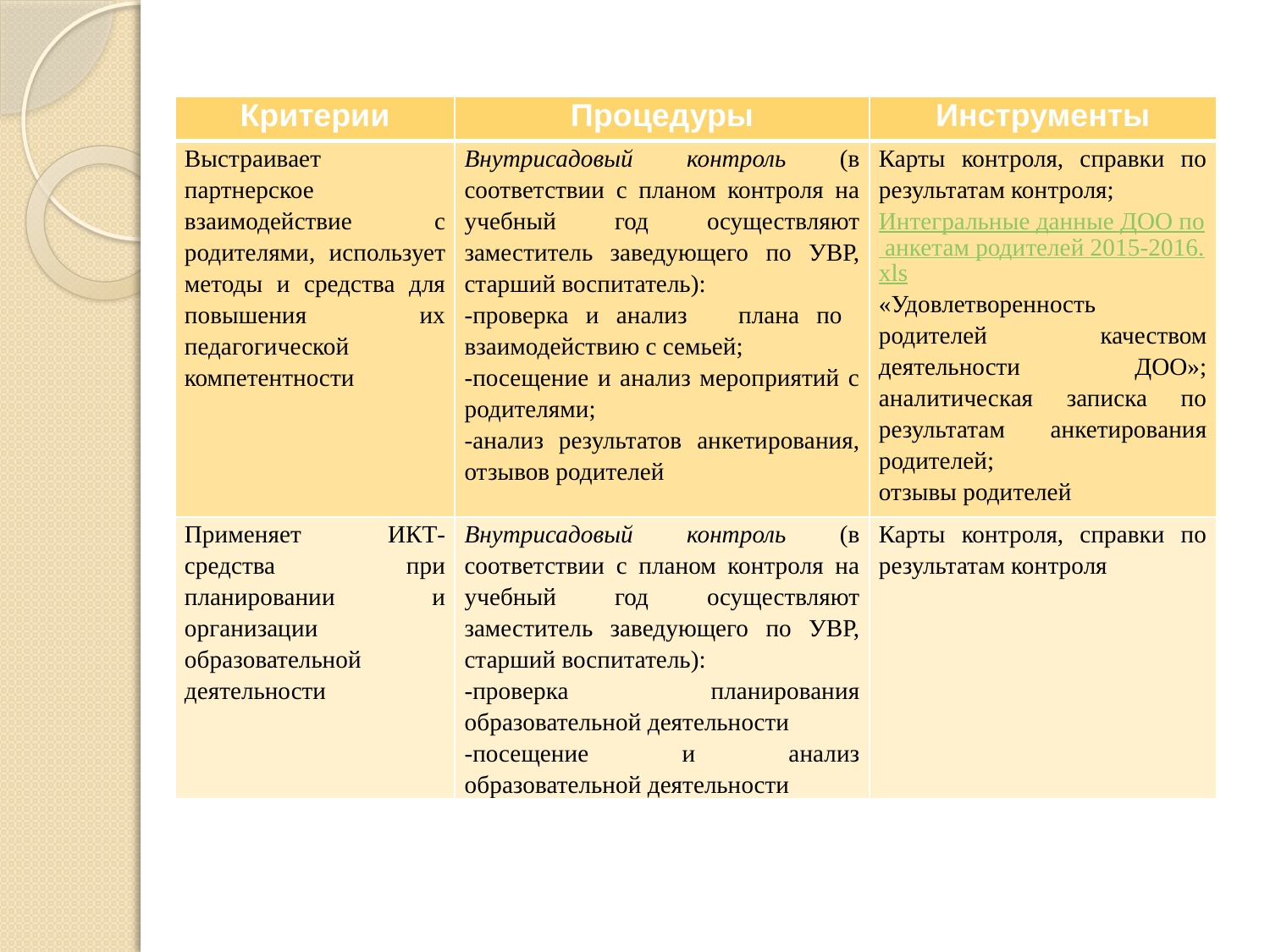

#
| Критерии | Процедуры | Инструменты |
| --- | --- | --- |
| Выстраивает партнерское взаимодействие с родителями, использует методы и средства для повышения их педагогической компетентности | Внутрисадовый контроль (в соответствии с планом контроля на учебный год осуществляют заместитель заведующего по УВР, старший воспитатель): -проверка и анализ плана по взаимодействию с семьей; -посещение и анализ мероприятий с родителями; -анализ результатов анкетирования, отзывов родителей | Карты контроля, справки по результатам контроля; Интегральные данные ДОО по анкетам родителей 2015-2016.xls «Удовлетворенность родителей качеством деятельности ДОО»; аналитическая записка по результатам анкетирования родителей; отзывы родителей |
| Применяет ИКТ-средства при планировании и организации образовательной деятельности | Внутрисадовый контроль (в соответствии с планом контроля на учебный год осуществляют заместитель заведующего по УВР, старший воспитатель): -проверка планирования образовательной деятельности -посещение и анализ образовательной деятельности | Карты контроля, справки по результатам контроля |